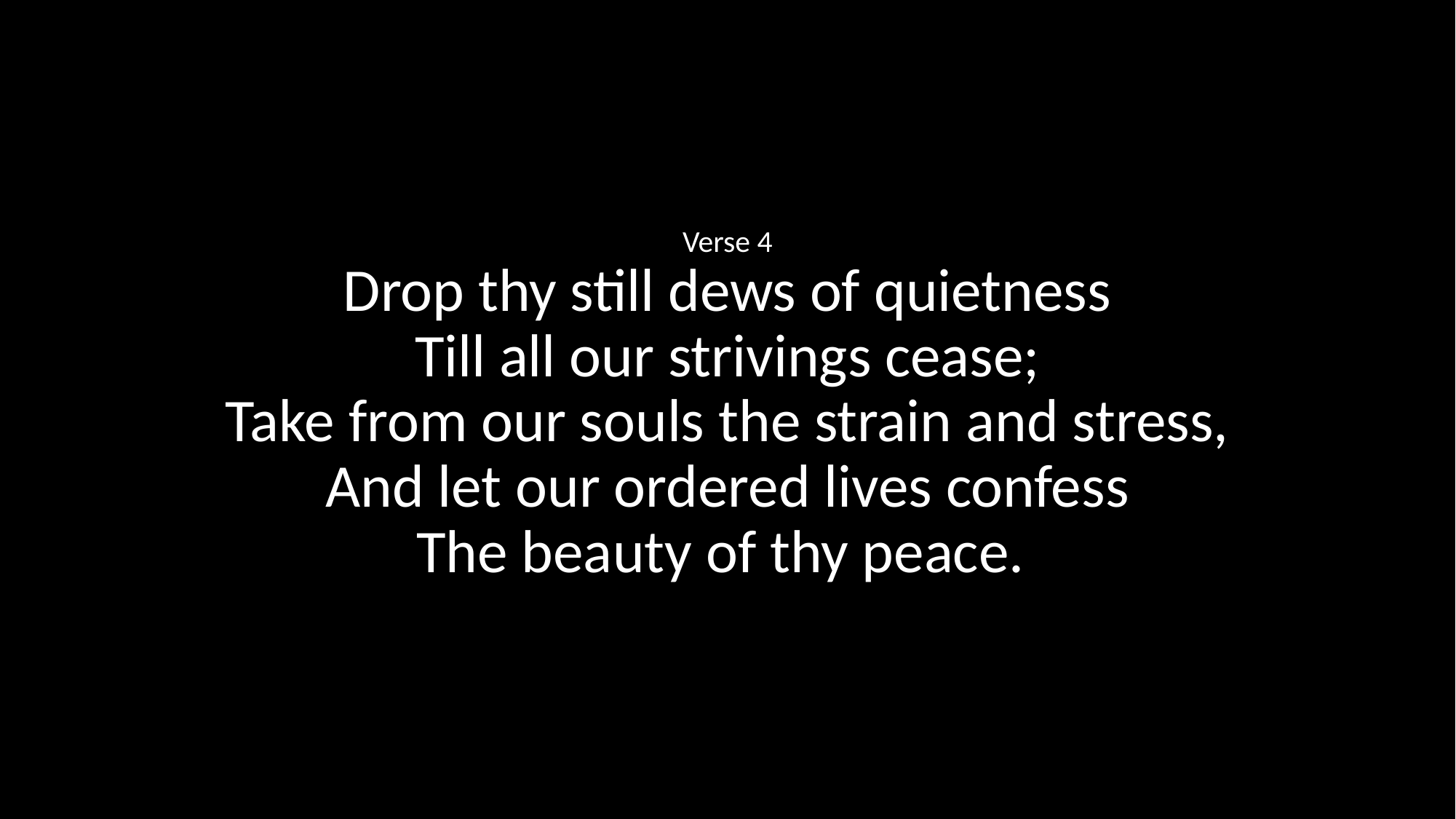

Verse 4
Drop thy still dews of quietness
Till all our strivings cease;
Take from our souls the strain and stress,
And let our ordered lives confess
The beauty of thy peace.